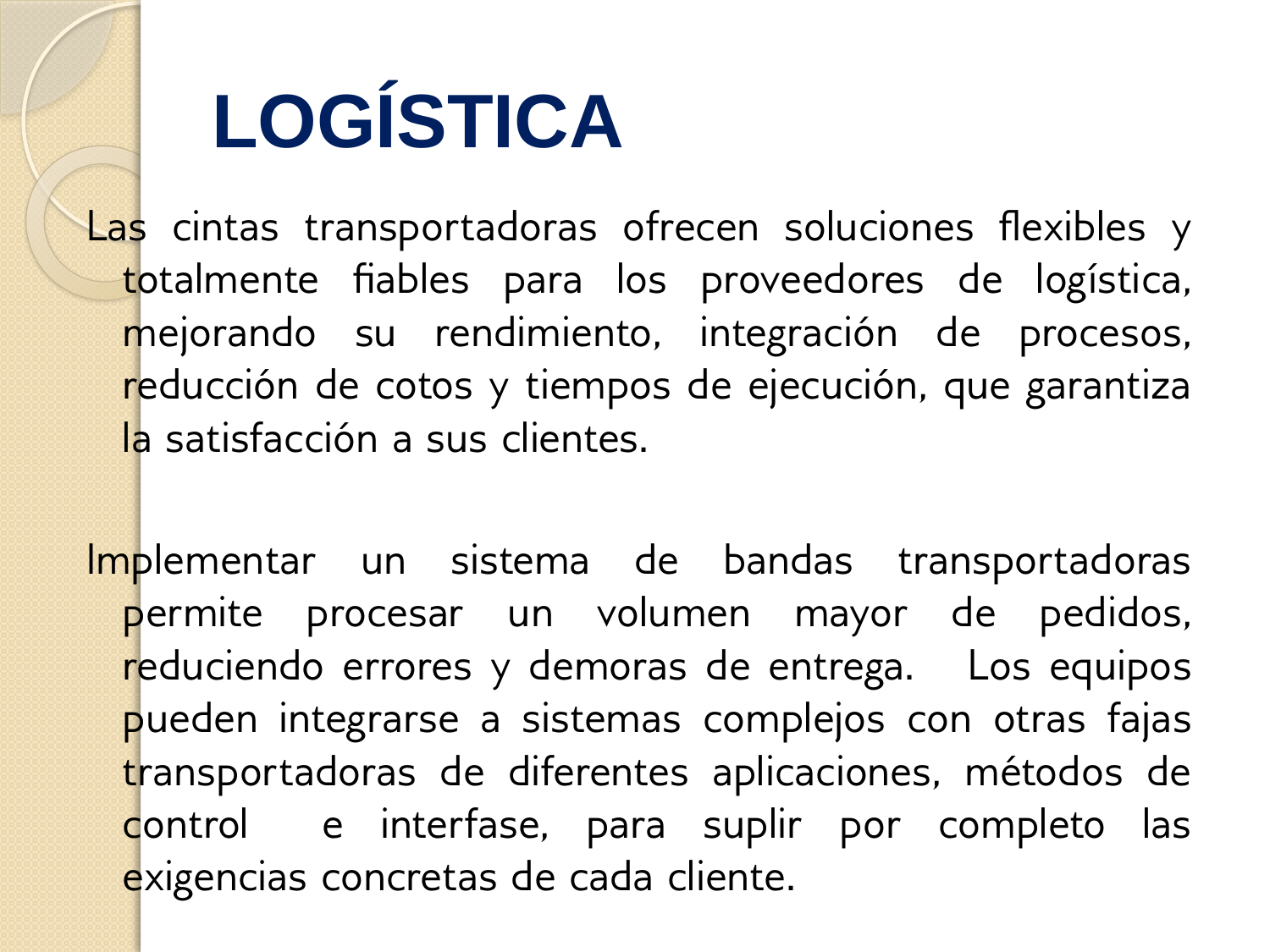

# LOGÍSTICA
Las cintas transportadoras ofrecen soluciones flexibles y totalmente fiables para los proveedores de logística, mejorando su rendimiento, integración de procesos, reducción de cotos y tiempos de ejecución, que garantiza la satisfacción a sus clientes.

Implementar un sistema de bandas transportadoras permite procesar un volumen mayor de pedidos, reduciendo errores y demoras de entrega.   Los equipos pueden integrarse a sistemas complejos con otras fajas transportadoras de diferentes aplicaciones, métodos de control  e interfase, para suplir por completo las exigencias concretas de cada cliente.